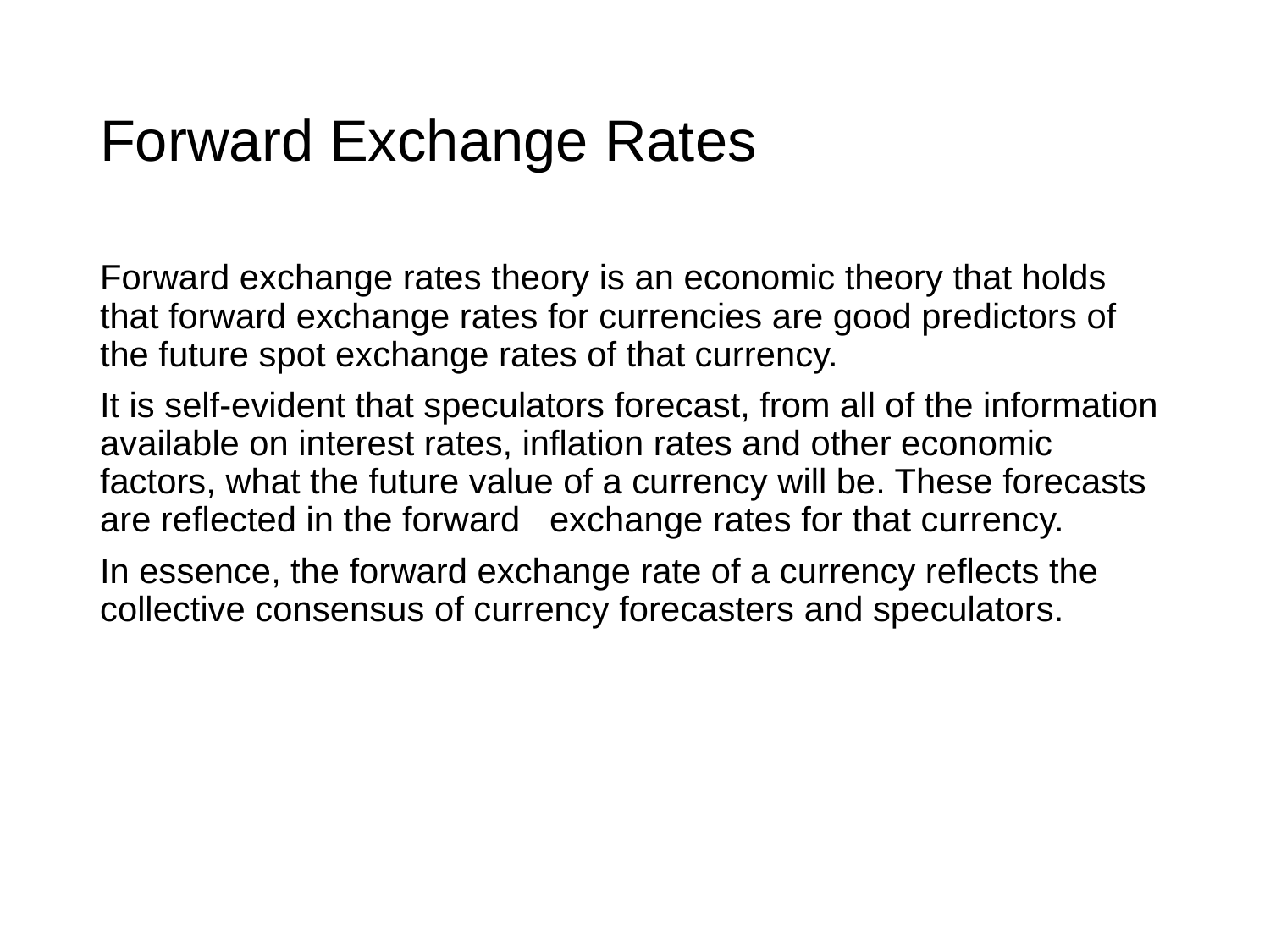

# Forward Exchange Rates
Forward exchange rates theory is an economic theory that holds that forward exchange rates for currencies are good predictors of the future spot exchange rates of that currency.
It is self-evident that speculators forecast, from all of the information available on interest rates, inflation rates and other economic factors, what the future value of a currency will be. These forecasts are reflected in the forward   exchange rates for that currency.
In essence, the forward exchange rate of a currency reflects the collective consensus of currency forecasters and speculators.